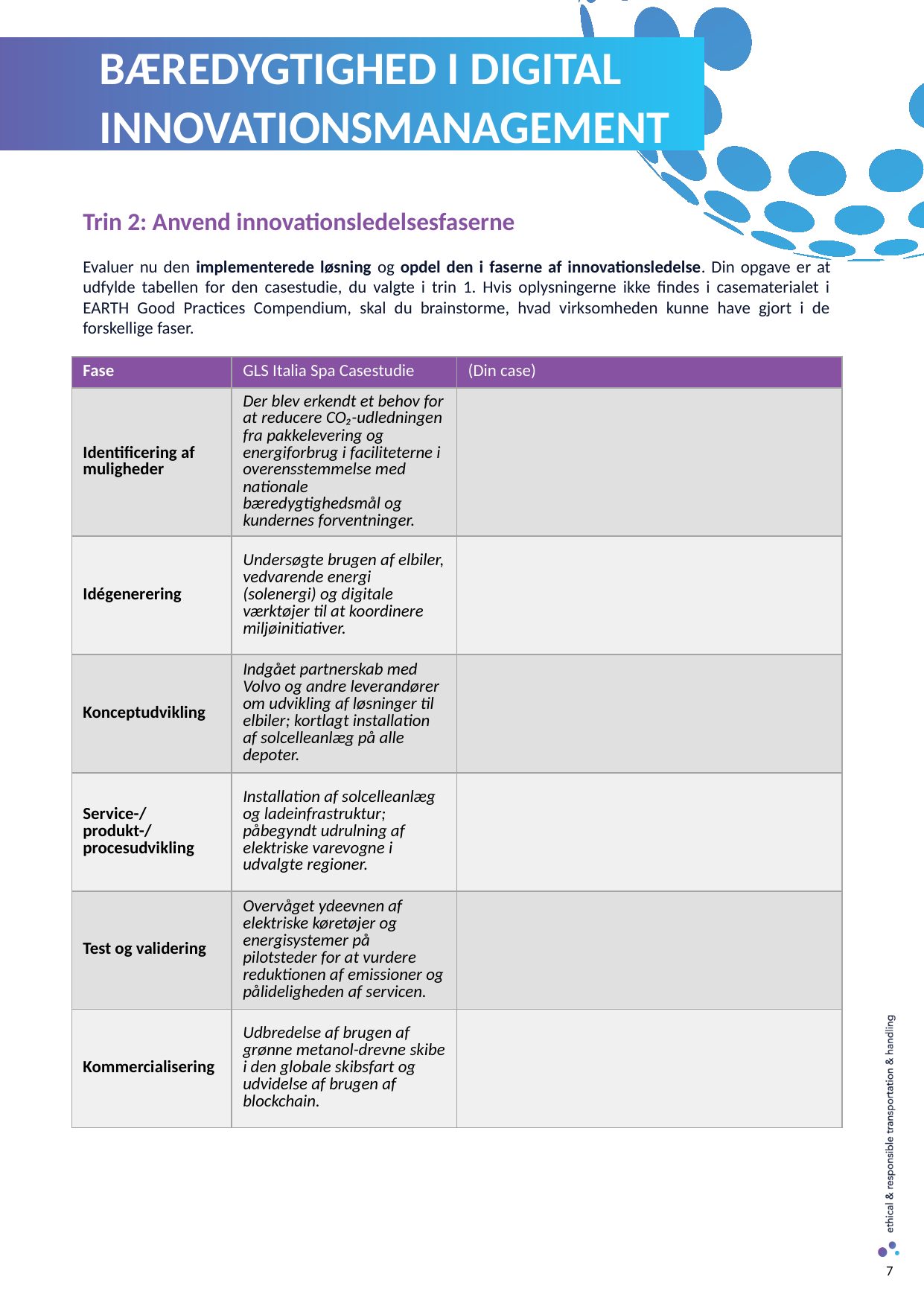

BÆREDYGTIGHED I DIGITAL INNOVATIONSMANAGEMENT
Trin 2: Anvend innovationsledelsesfaserne

Evaluer nu den implementerede løsning og opdel den i faserne af innovationsledelse. Din opgave er at udfylde tabellen for den casestudie, du valgte i trin 1. Hvis oplysningerne ikke findes i casematerialet i EARTH Good Practices Compendium, skal du brainstorme, hvad virksomheden kunne have gjort i de forskellige faser.

| Fase | GLS Italia Spa Casestudie | (Din case) |
| --- | --- | --- |
| Identificering af muligheder | Der blev erkendt et behov for at reducere CO₂-udledningen fra pakkelevering og energiforbrug i faciliteterne i overensstemmelse med nationale bæredygtighedsmål og kundernes forventninger. |  |
| Idégenerering | Undersøgte brugen af elbiler, vedvarende energi (solenergi) og digitale værktøjer til at koordinere miljøinitiativer. |  |
| Konceptudvikling | Indgået partnerskab med Volvo og andre leverandører om udvikling af løsninger til elbiler; kortlagt installation af solcelleanlæg på alle depoter. |  |
| Service-/produkt-/procesudvikling | Installation af solcelleanlæg og ladeinfrastruktur; påbegyndt udrulning af elektriske varevogne i udvalgte regioner. |  |
| Test og validering | Overvåget ydeevnen af elektriske køretøjer og energisystemer på pilotsteder for at vurdere reduktionen af emissioner og pålideligheden af servicen. |  |
| Kommercialisering | Udbredelse af brugen af grønne metanol-drevne skibe i den globale skibsfart og udvidelse af brugen af blockchain. |  |
7